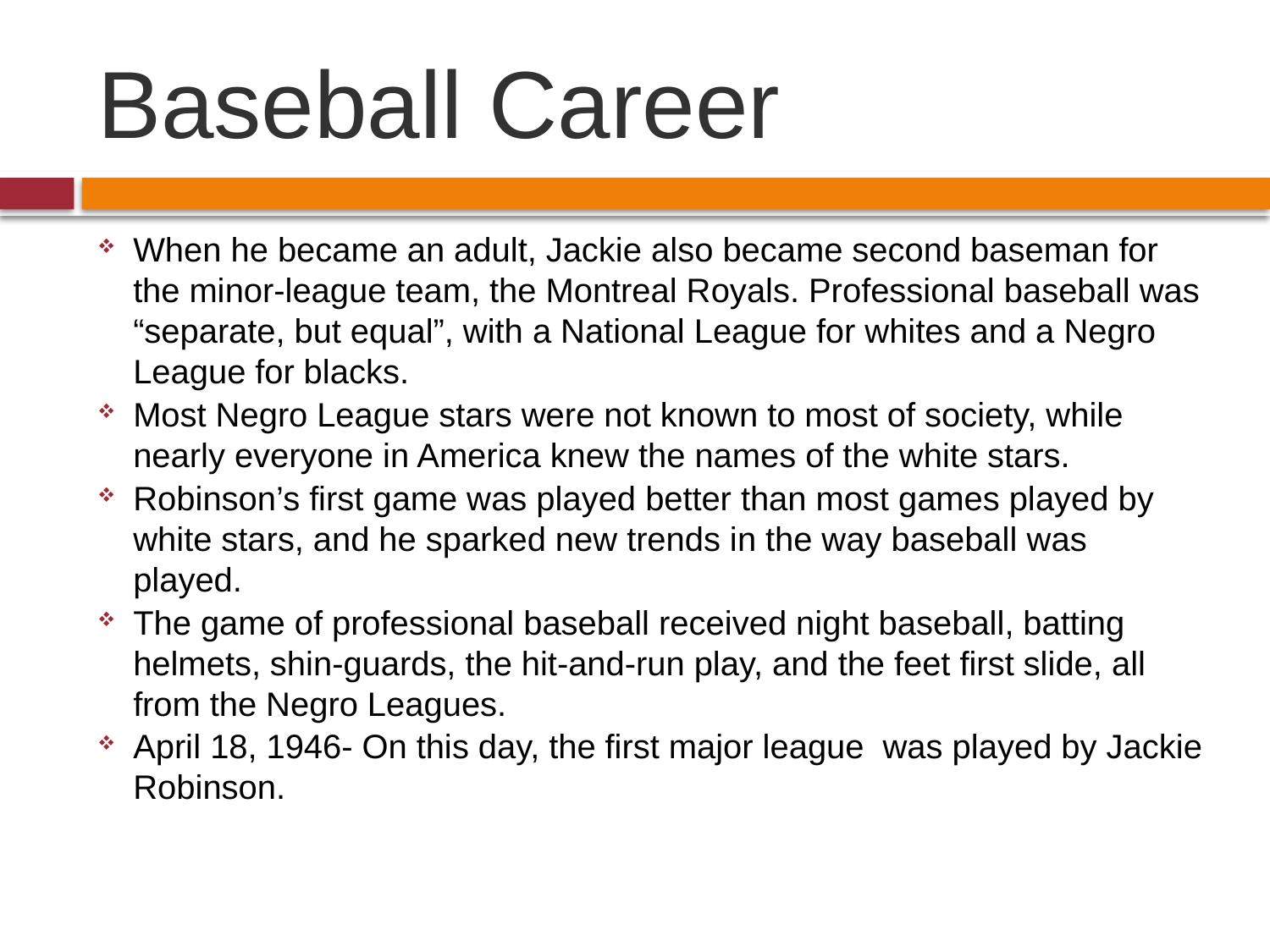

# Baseball Career
When he became an adult, Jackie also became second baseman for the minor-league team, the Montreal Royals. Professional baseball was “separate, but equal”, with a National League for whites and a Negro League for blacks.
Most Negro League stars were not known to most of society, while nearly everyone in America knew the names of the white stars.
Robinson’s first game was played better than most games played by white stars, and he sparked new trends in the way baseball was played.
The game of professional baseball received night baseball, batting helmets, shin-guards, the hit-and-run play, and the feet first slide, all from the Negro Leagues.
April 18, 1946- On this day, the first major league  was played by Jackie Robinson.